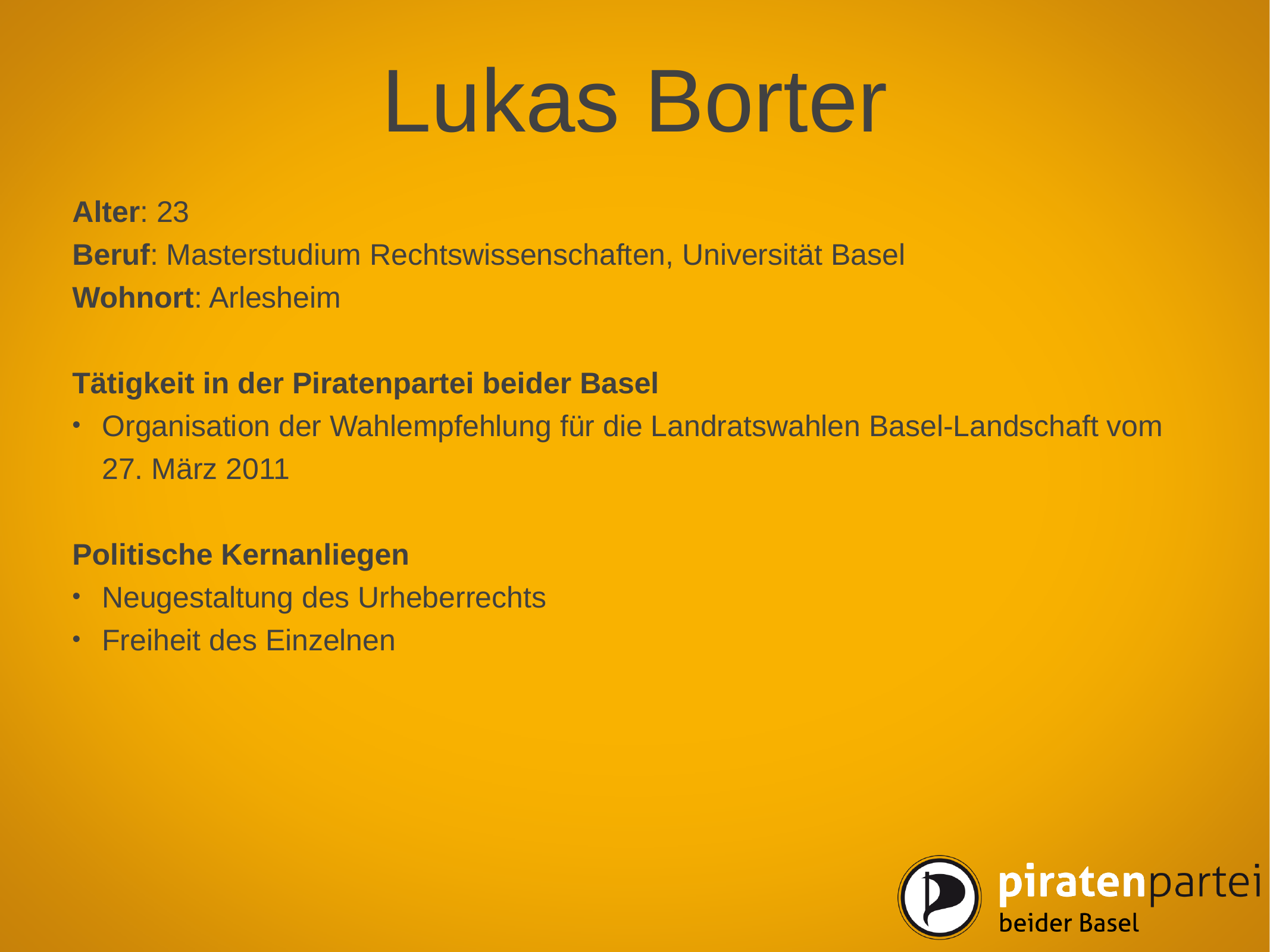

# Lukas Borter
Alter: 23
Beruf: Masterstudium Rechtswissenschaften, Universität Basel
Wohnort: Arlesheim

Tätigkeit in der Piratenpartei beider Basel
Organisation der Wahlempfehlung für die Landratswahlen Basel-Landschaft vom 27. März 2011

Politische Kernanliegen
Neugestaltung des Urheberrechts
Freiheit des Einzelnen